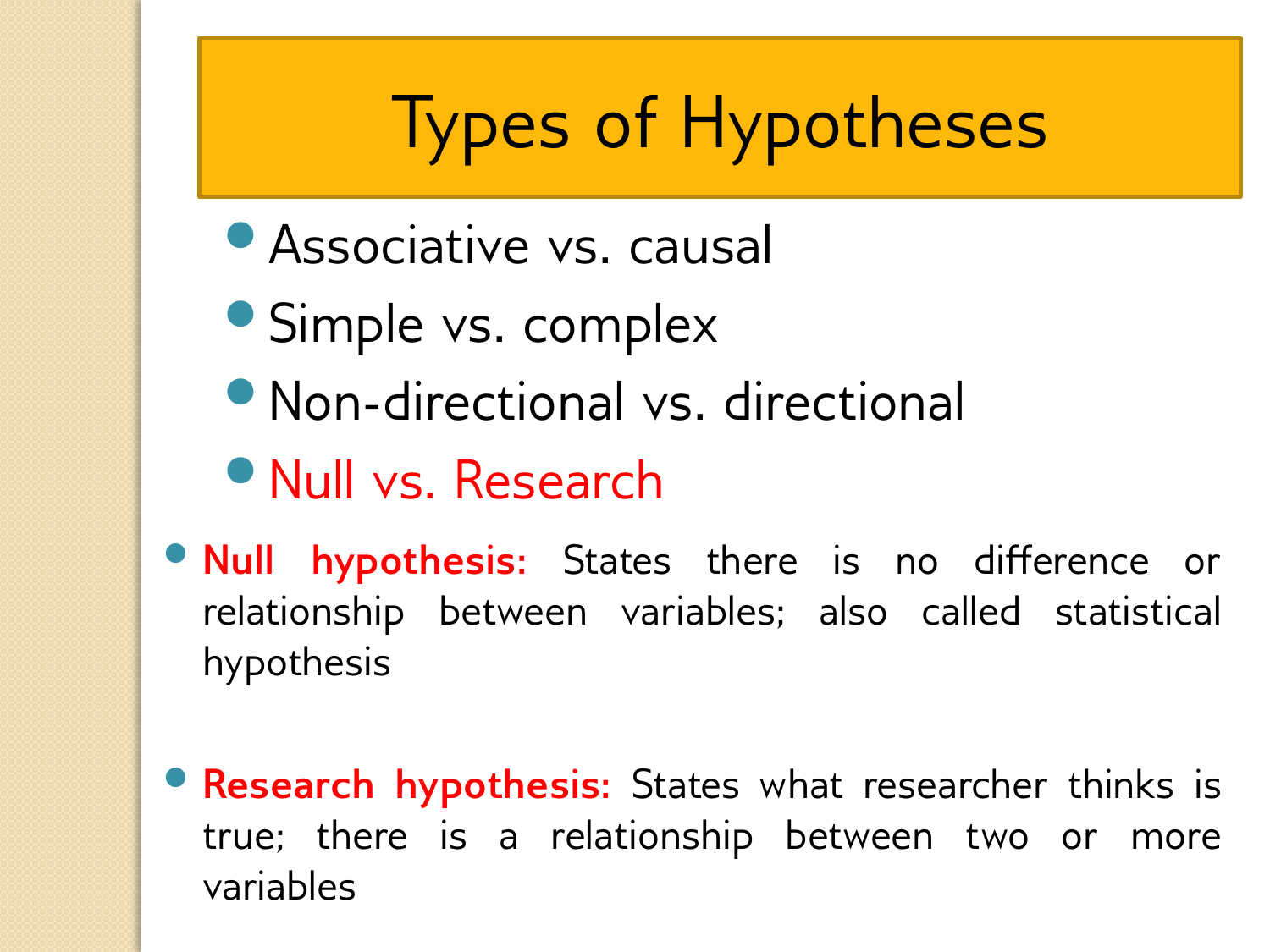

Types of Hypotheses
Associative vs. causal
Simple vs. complex
Non-directional vs. directional
Null vs. Research
Null hypothesis: States there is no difference or relationship between variables; also called statistical hypothesis

Research hypothesis: States what researcher thinks is true; there is a relationship between two or more variables